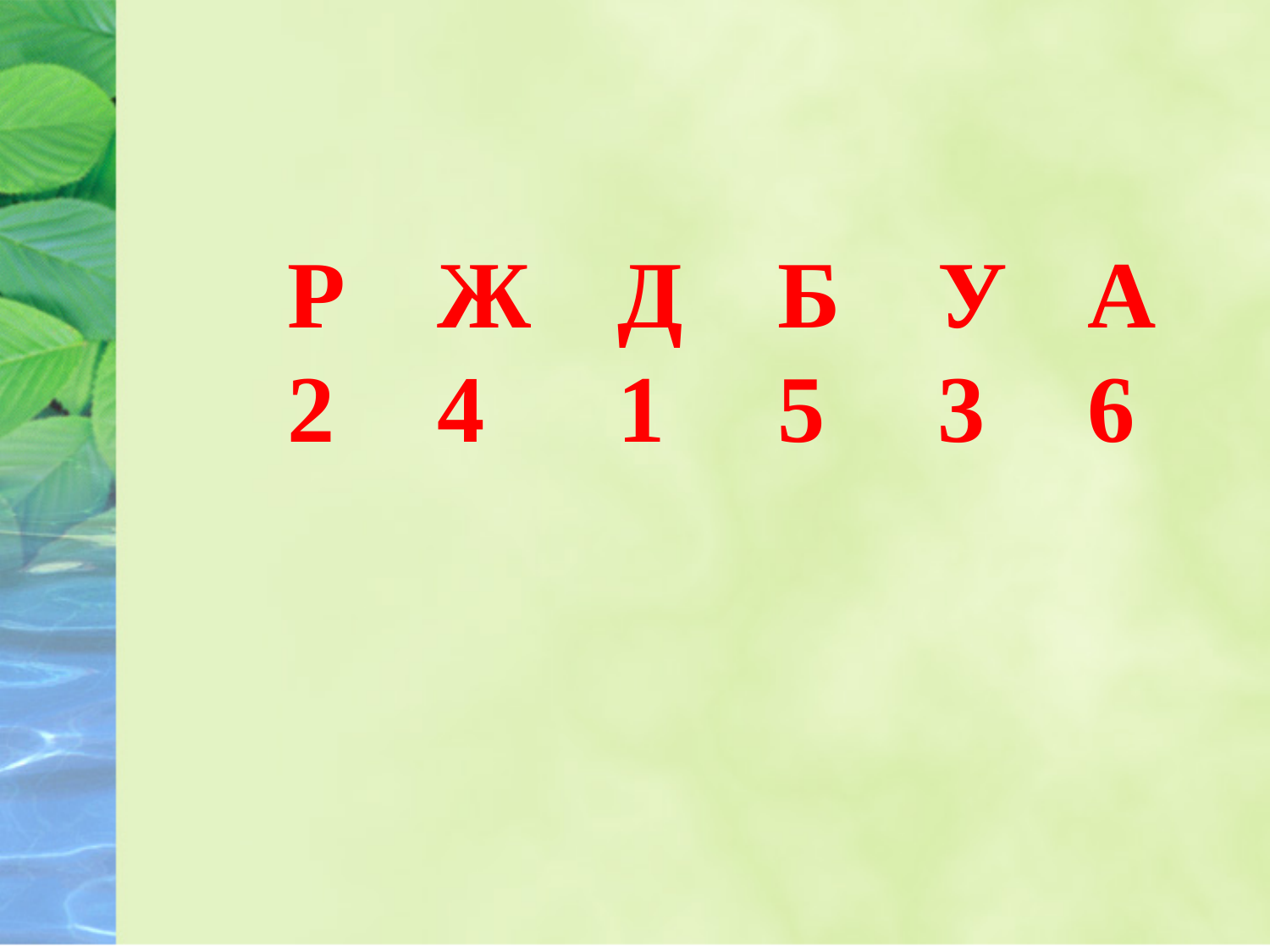

Р
2
Ж
4
Д
1
Б
5
У
3
А
6